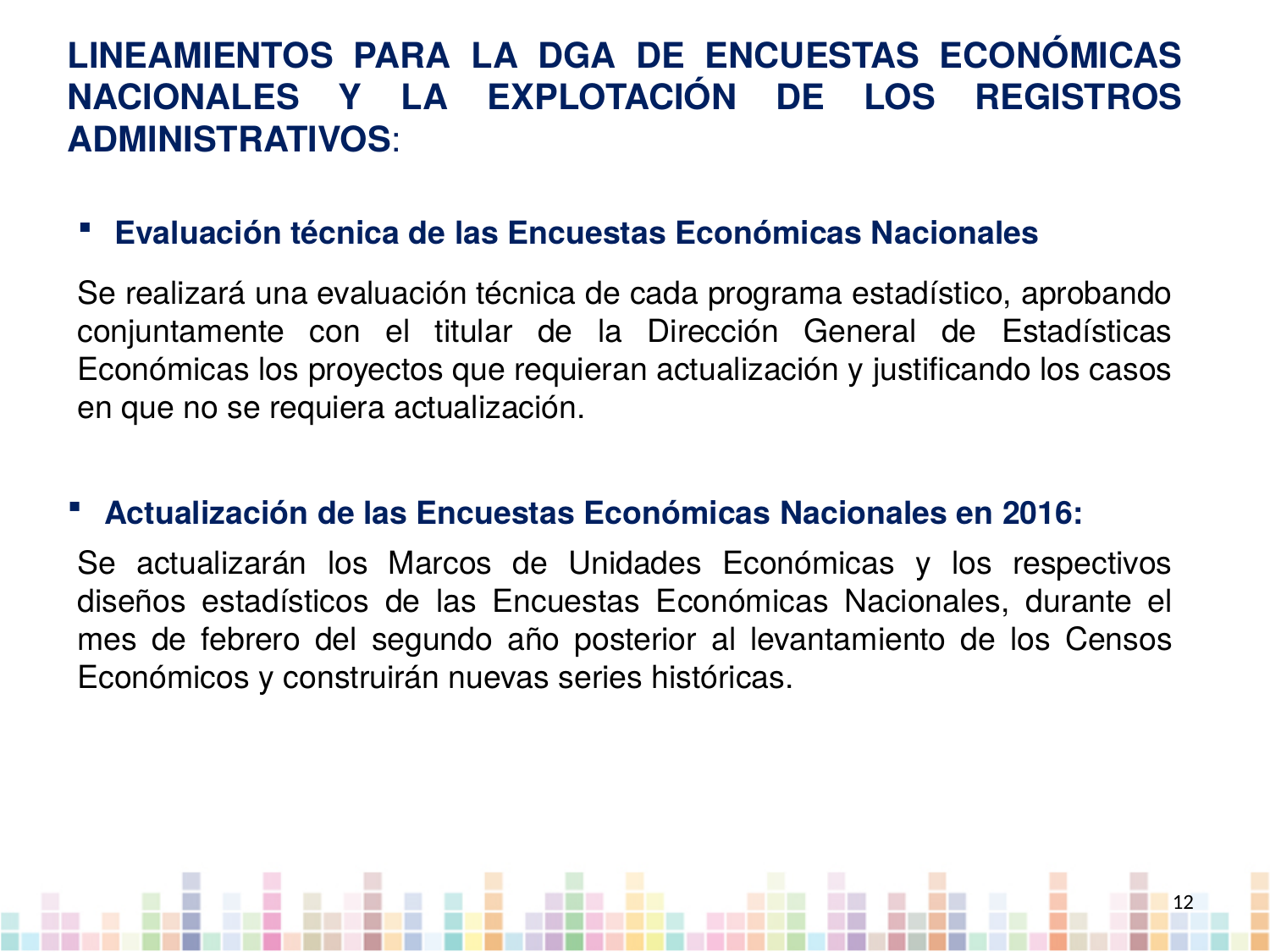

LINEAMIENTOS PARA LA DGA DE ENCUESTAS ECONÓMICAS NACIONALES Y LA EXPLOTACIÓN DE LOS REGISTROS ADMINISTRATIVOS:
Evaluación técnica de las Encuestas Económicas Nacionales
Se realizará una evaluación técnica de cada programa estadístico, aprobando conjuntamente con el titular de la Dirección General de Estadísticas Económicas los proyectos que requieran actualización y justificando los casos en que no se requiera actualización.

Actualización de las Encuestas Económicas Nacionales en 2016:
Se actualizarán los Marcos de Unidades Económicas y los respectivos diseños estadísticos de las Encuestas Económicas Nacionales, durante el mes de febrero del segundo año posterior al levantamiento de los Censos Económicos y construirán nuevas series históricas.
12